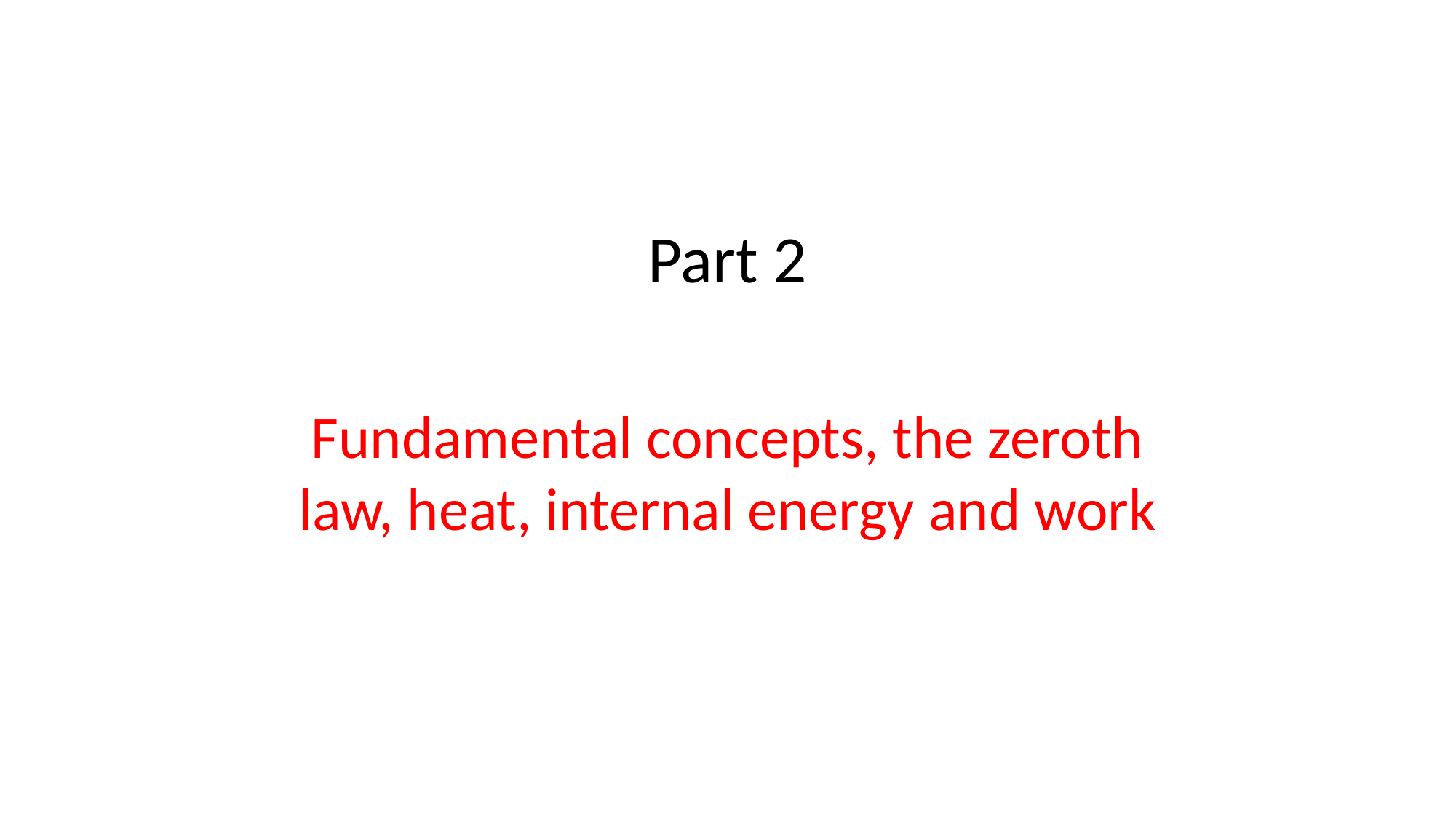

Part 2
Fundamental concepts, the zeroth law, heat, internal energy and work